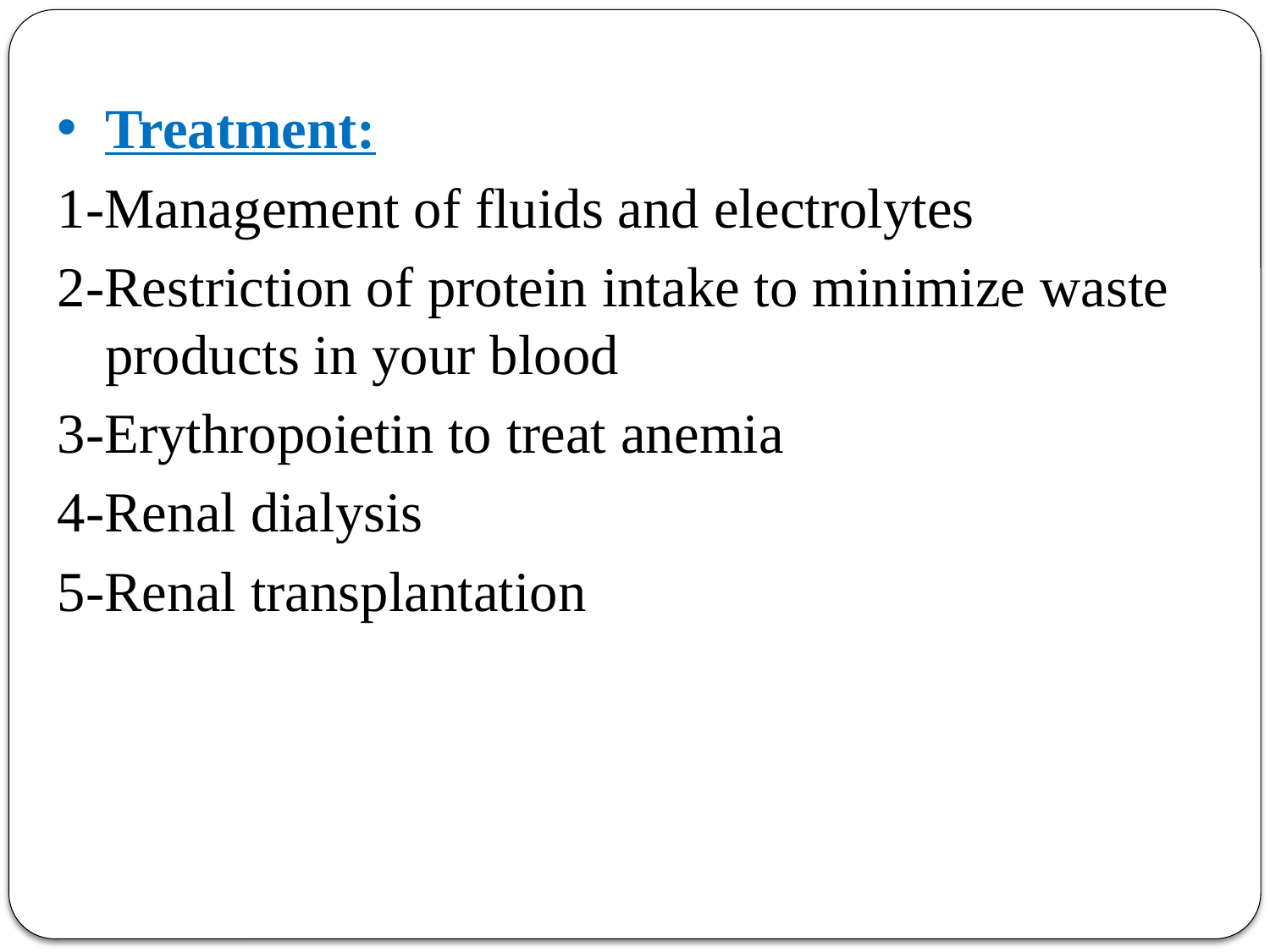

Treatment:
1-Management of fluids and electrolytes
2-Restriction of protein intake to minimize waste products in your blood
3-Erythropoietin to treat anemia
4-Renal dialysis
5-Renal transplantation